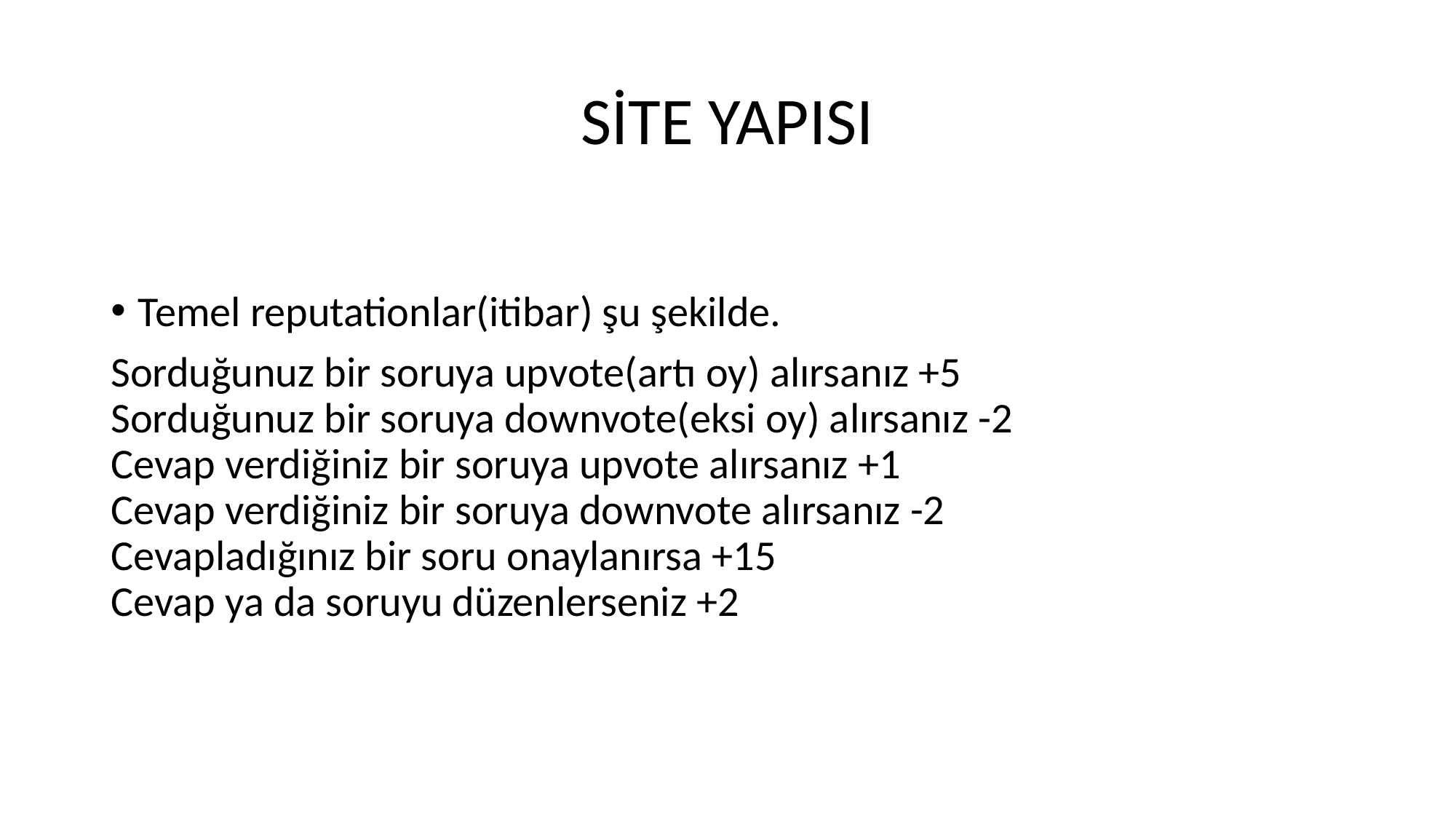

# SİTE YAPISI

Temel reputationlar(itibar) şu şekilde.
Sorduğunuz bir soruya upvote(artı oy) alırsanız +5
Sorduğunuz bir soruya downvote(eksi oy) alırsanız -2
Cevap verdiğiniz bir soruya upvote alırsanız +1
Cevap verdiğiniz bir soruya downvote alırsanız -2
Cevapladığınız bir soru onaylanırsa +15
Cevap ya da soruyu düzenlerseniz +2